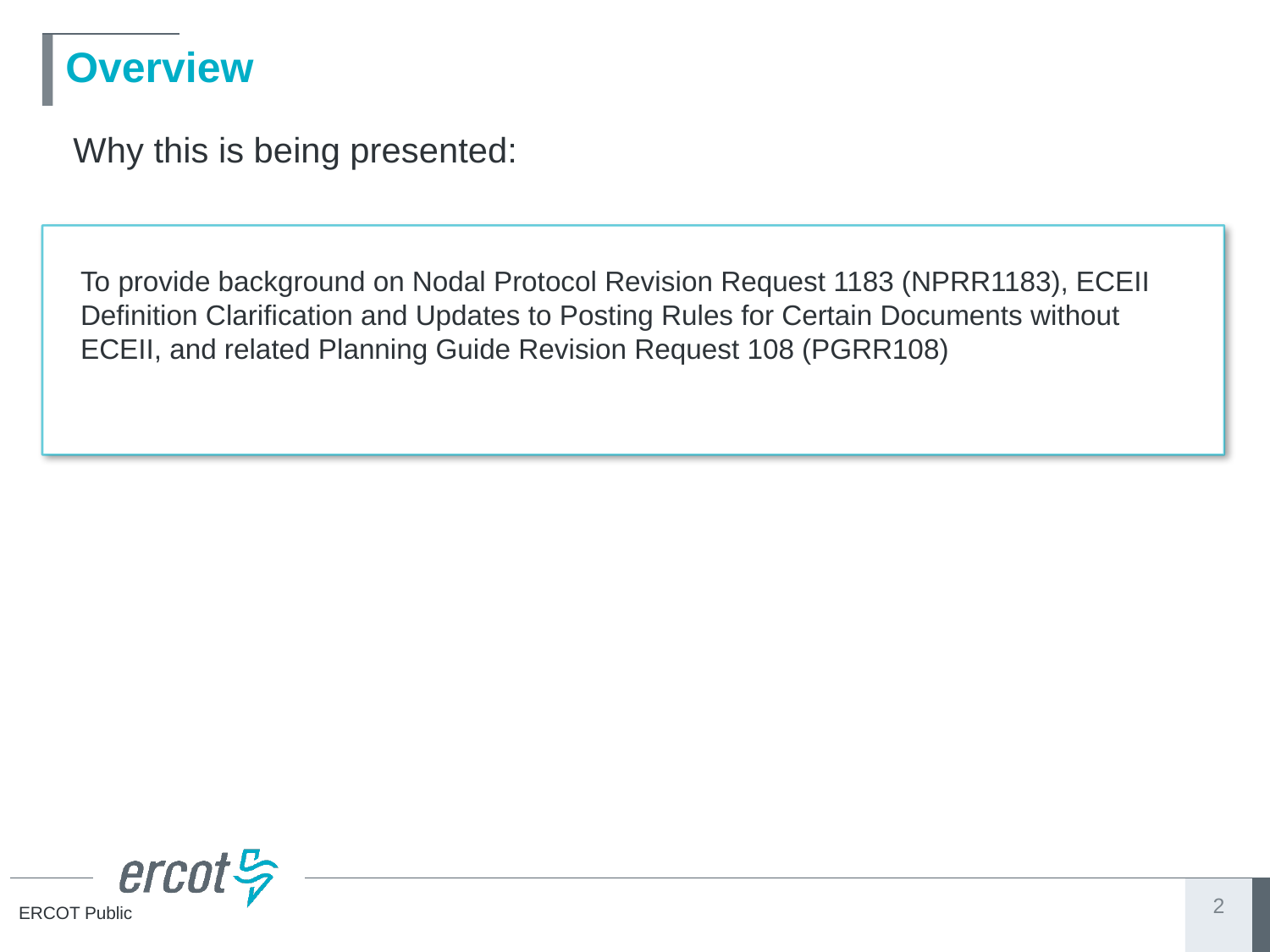

# Overview
Why this is being presented:
To provide background on Nodal Protocol Revision Request 1183 (NPRR1183), ECEII Definition Clarification and Updates to Posting Rules for Certain Documents without ECEII, and related Planning Guide Revision Request 108 (PGRR108)
2